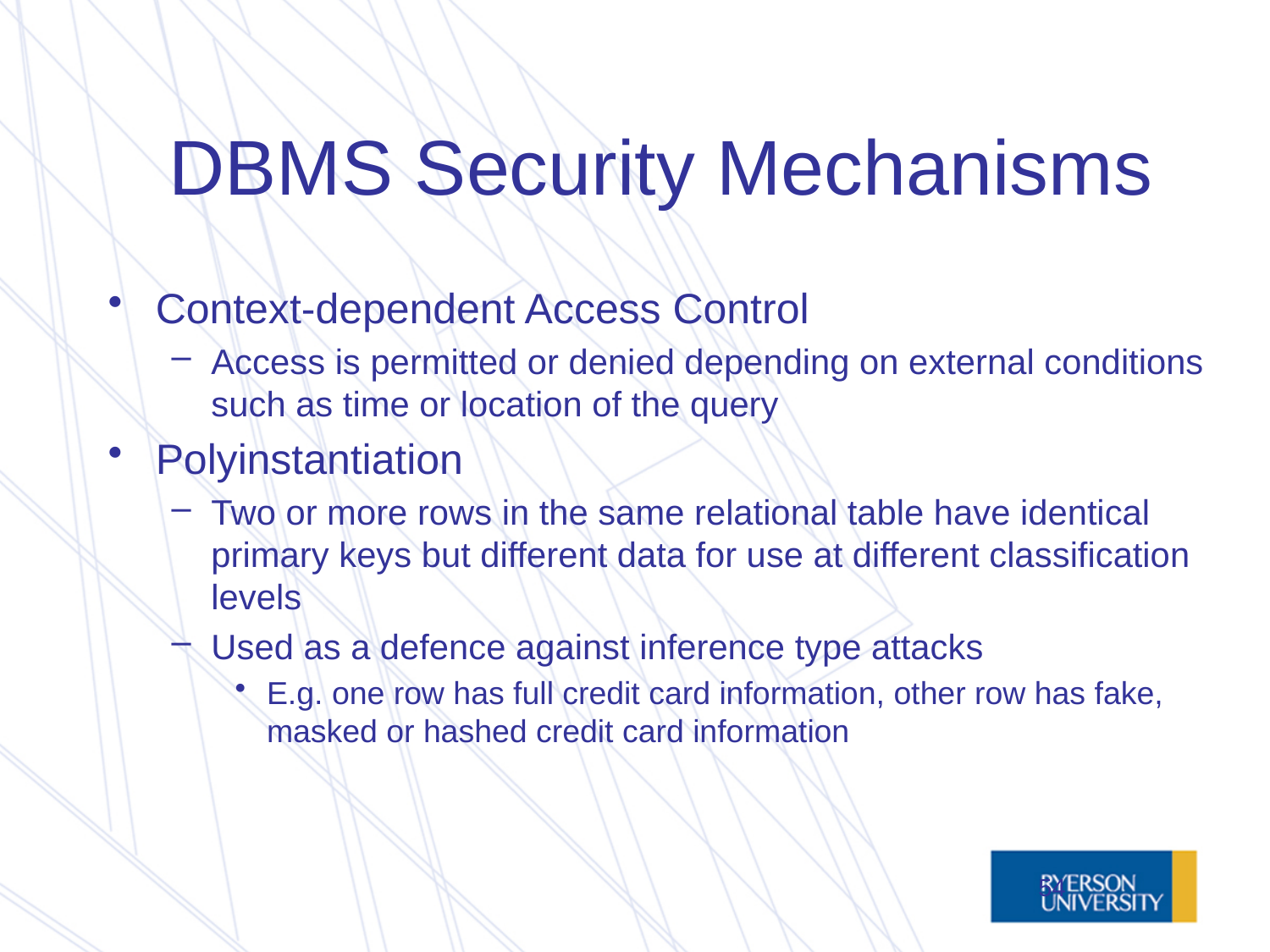

# DBMS Security Mechanisms
Context-dependent Access Control
Access is permitted or denied depending on external conditions such as time or location of the query
Polyinstantiation
Two or more rows in the same relational table have identical primary keys but different data for use at different classification levels
Used as a defence against inference type attacks
E.g. one row has full credit card information, other row has fake, masked or hashed credit card information

54